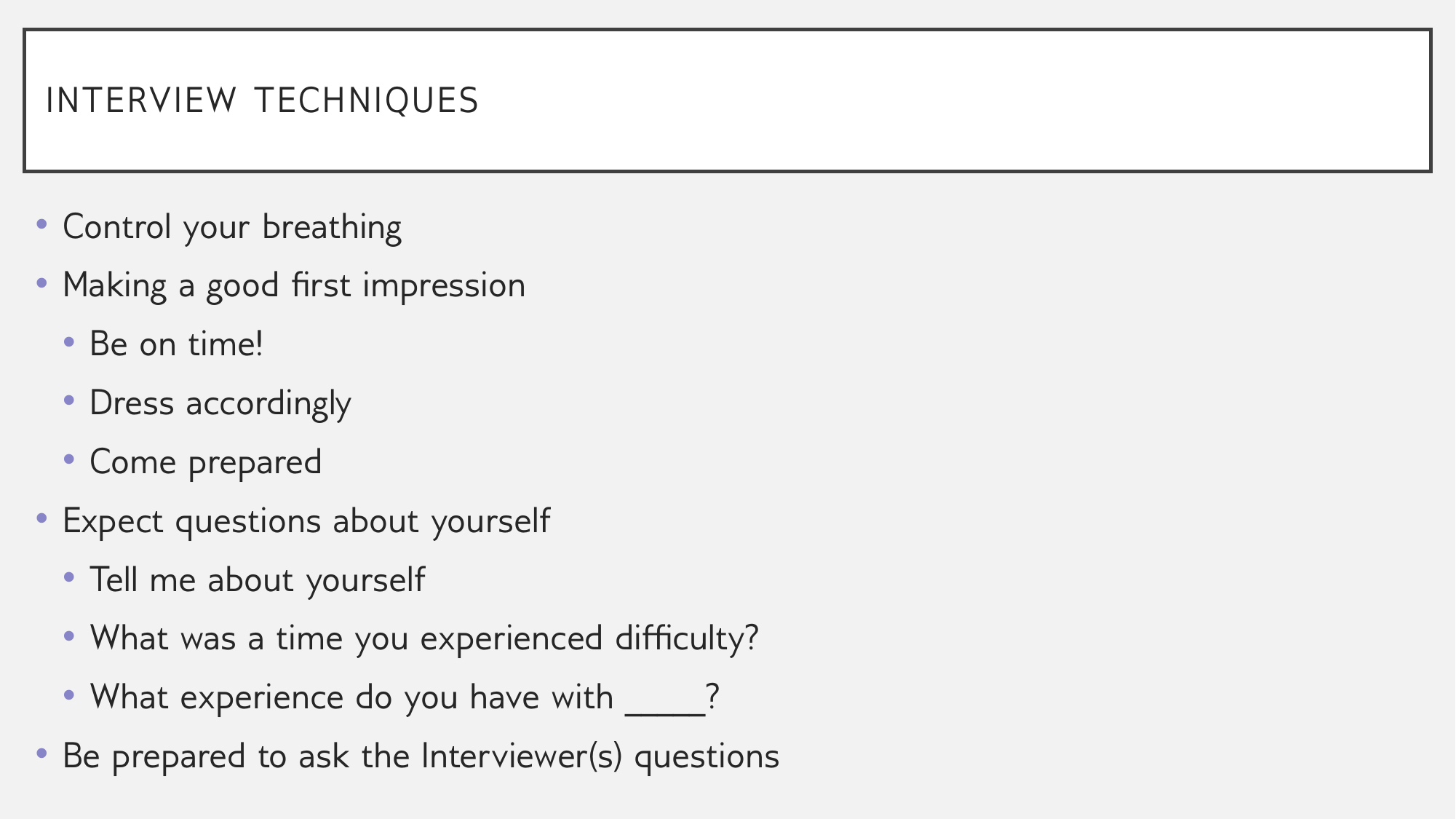

# Interview Techniques
Control your breathing
Making a good first impression
Be on time!
Dress accordingly
Come prepared
Expect questions about yourself
Tell me about yourself
What was a time you experienced difficulty?
What experience do you have with _____?
Be prepared to ask the Interviewer(s) questions